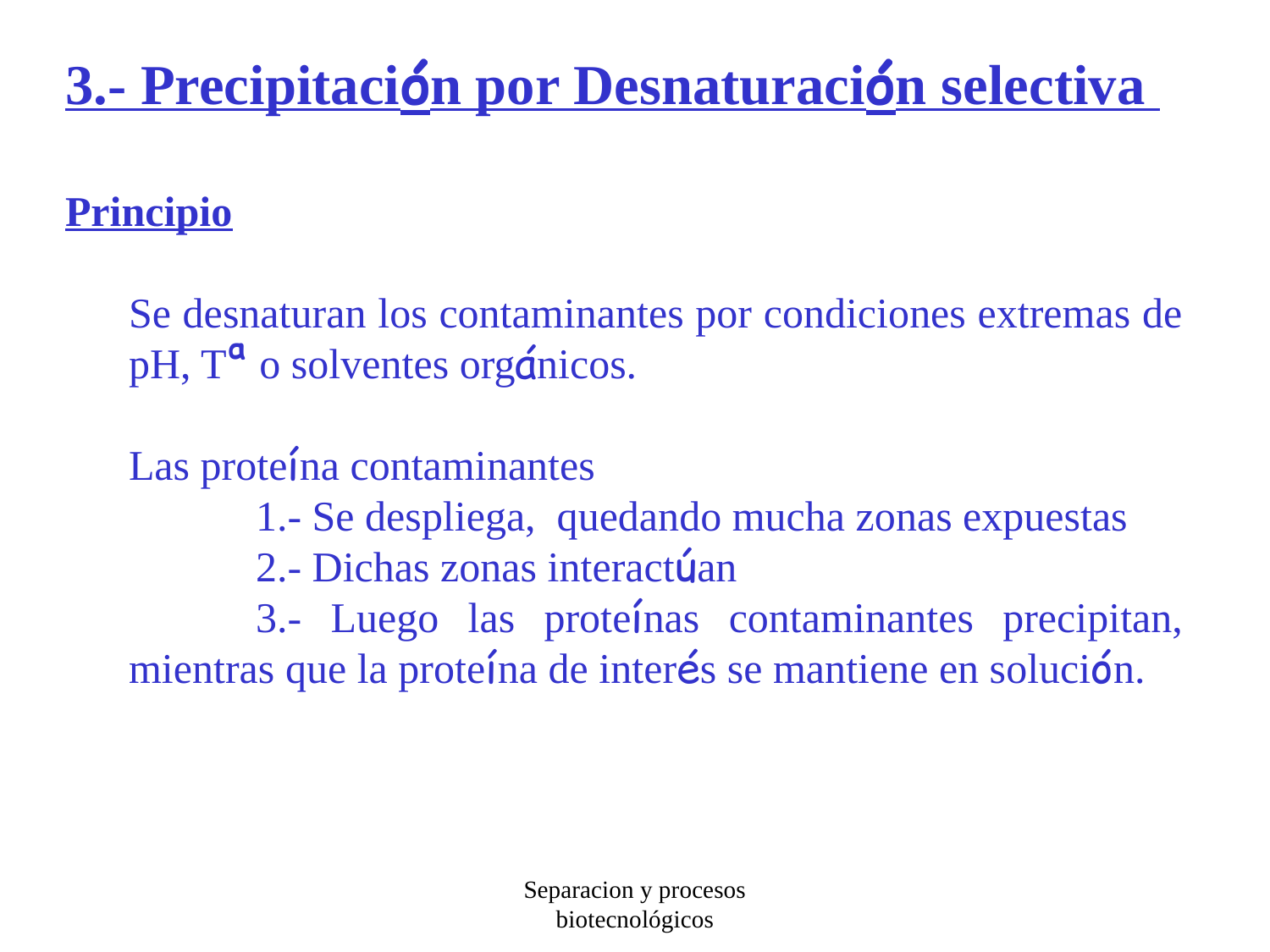

3.- Precipitación por Desnaturación selectiva

Principio

	Se desnaturan los contaminantes por condiciones extremas de pH, Tª o solventes orgánicos.

	Las proteína contaminantes
		1.- Se despliega,  quedando mucha zonas expuestas
		2.- Dichas zonas interactúan
		3.- Luego las proteínas contaminantes precipitan, mientras que la proteína de interés se mantiene en solución.

Separacion y procesos biotecnológicos